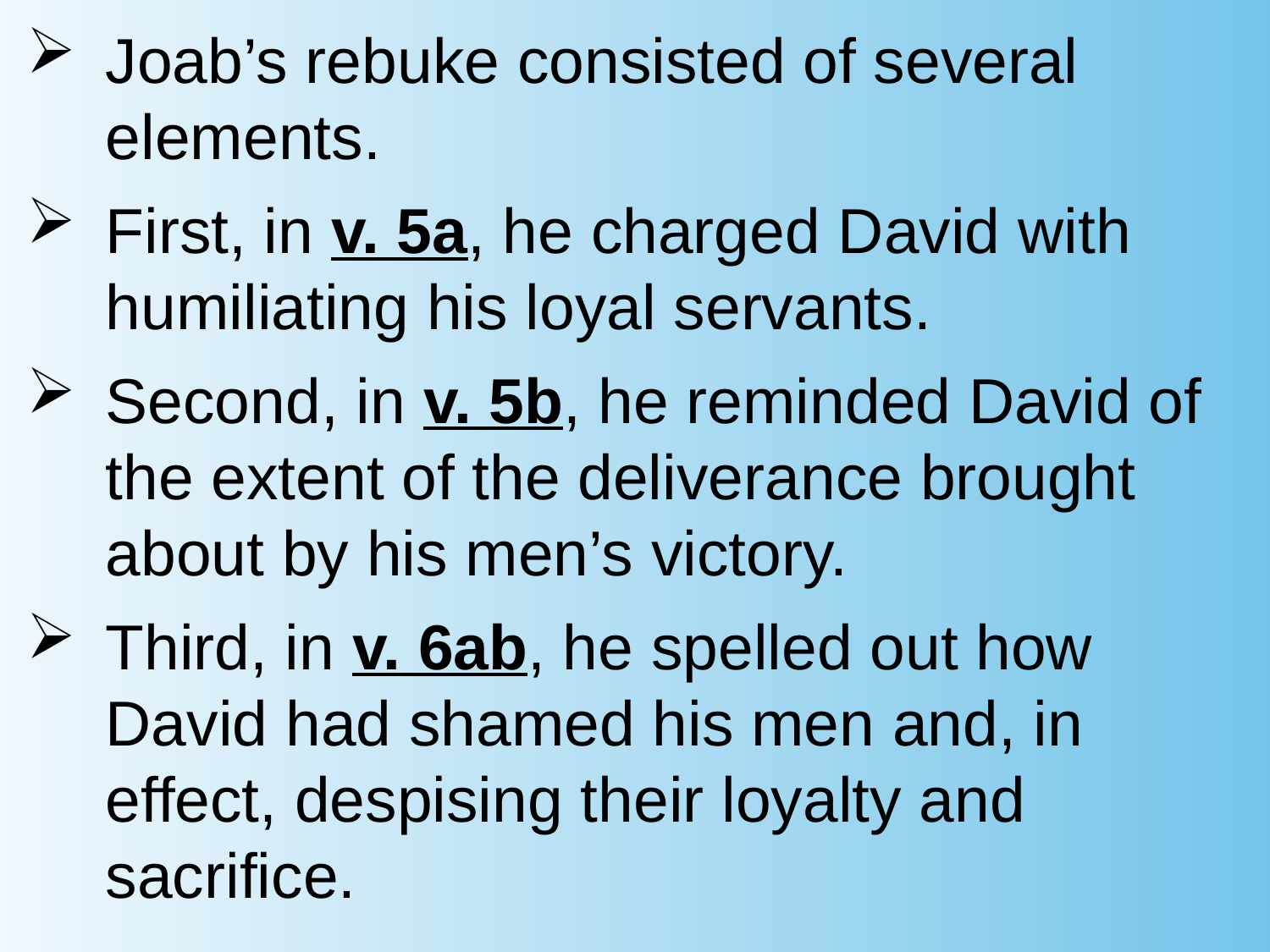

Joab’s rebuke consisted of several elements.
First, in v. 5a, he charged David with humiliating his loyal servants.
Second, in v. 5b, he reminded David of the extent of the deliverance brought about by his men’s victory.
Third, in v. 6ab, he spelled out how David had shamed his men and, in effect, despising their loyalty and sacrifice.